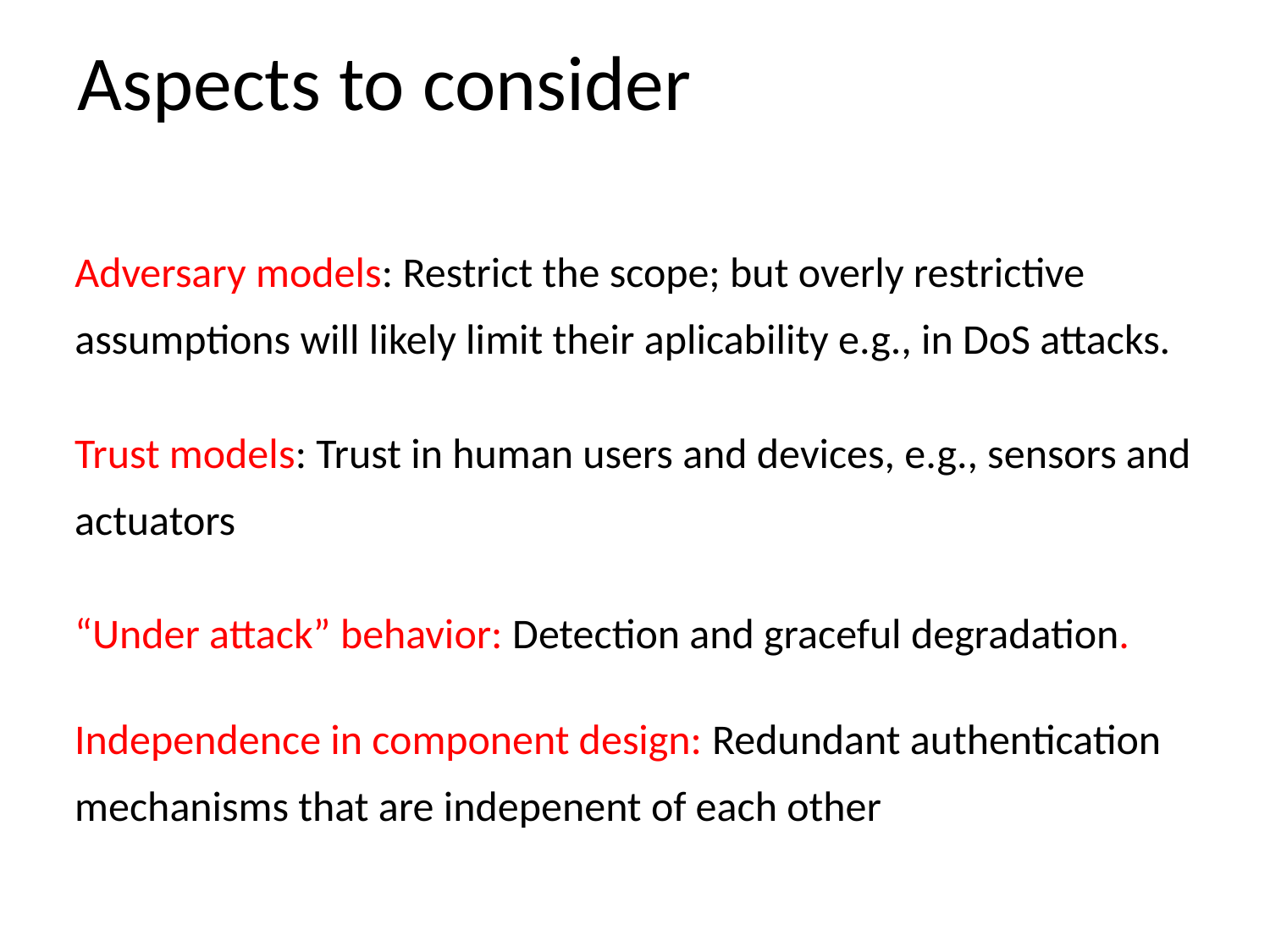

# Aspects to consider
Adversary models: Restrict the scope; but overly restrictive assumptions will likely limit their aplicability e.g., in DoS attacks.
Trust models: Trust in human users and devices, e.g., sensors and actuators
“Under attack” behavior: Detection and graceful degradation.
Independence in component design: Redundant authentication mechanisms that are indepenent of each other